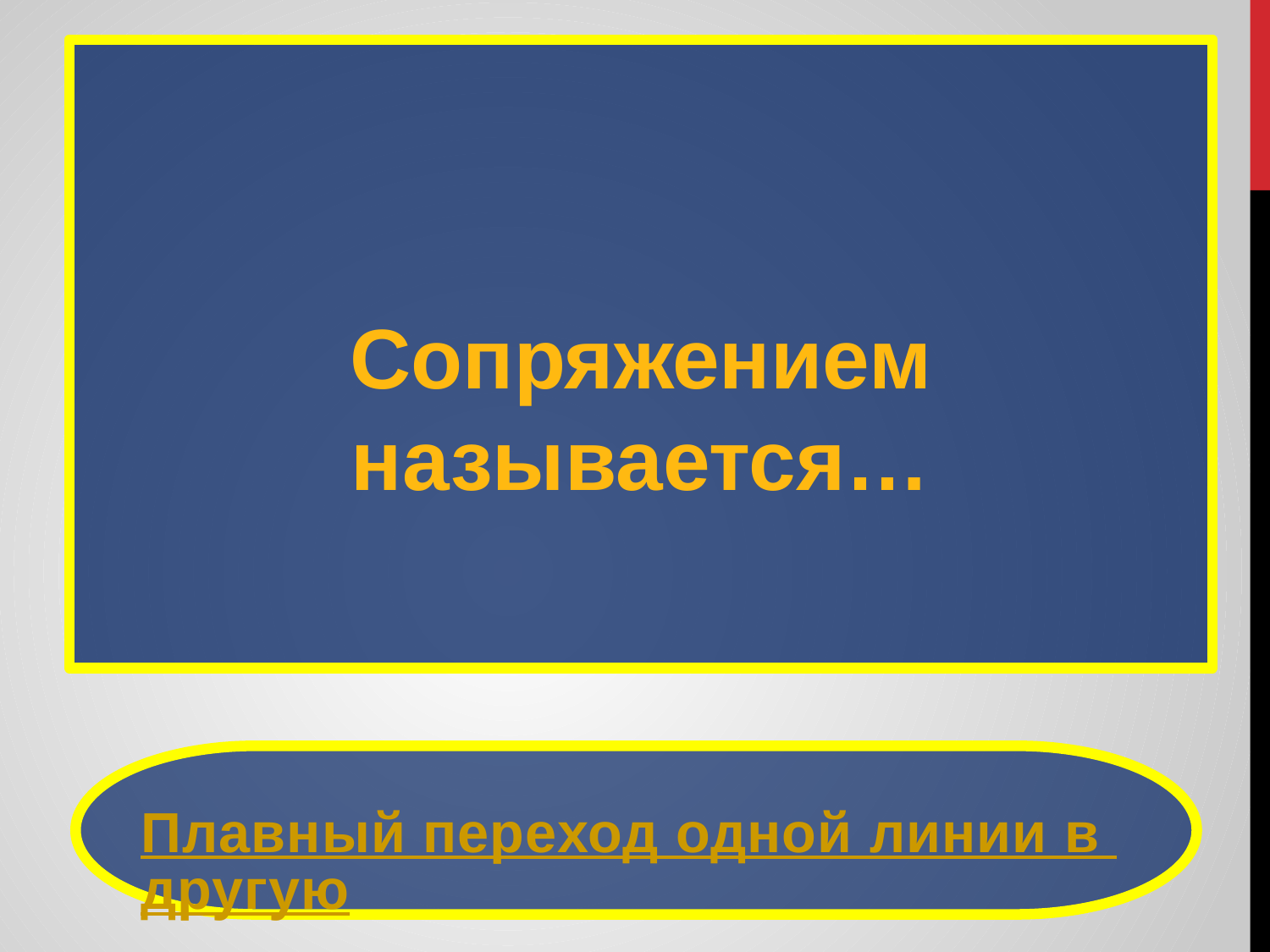

Сопряжением называется…
Плавный переход одной линии в другую